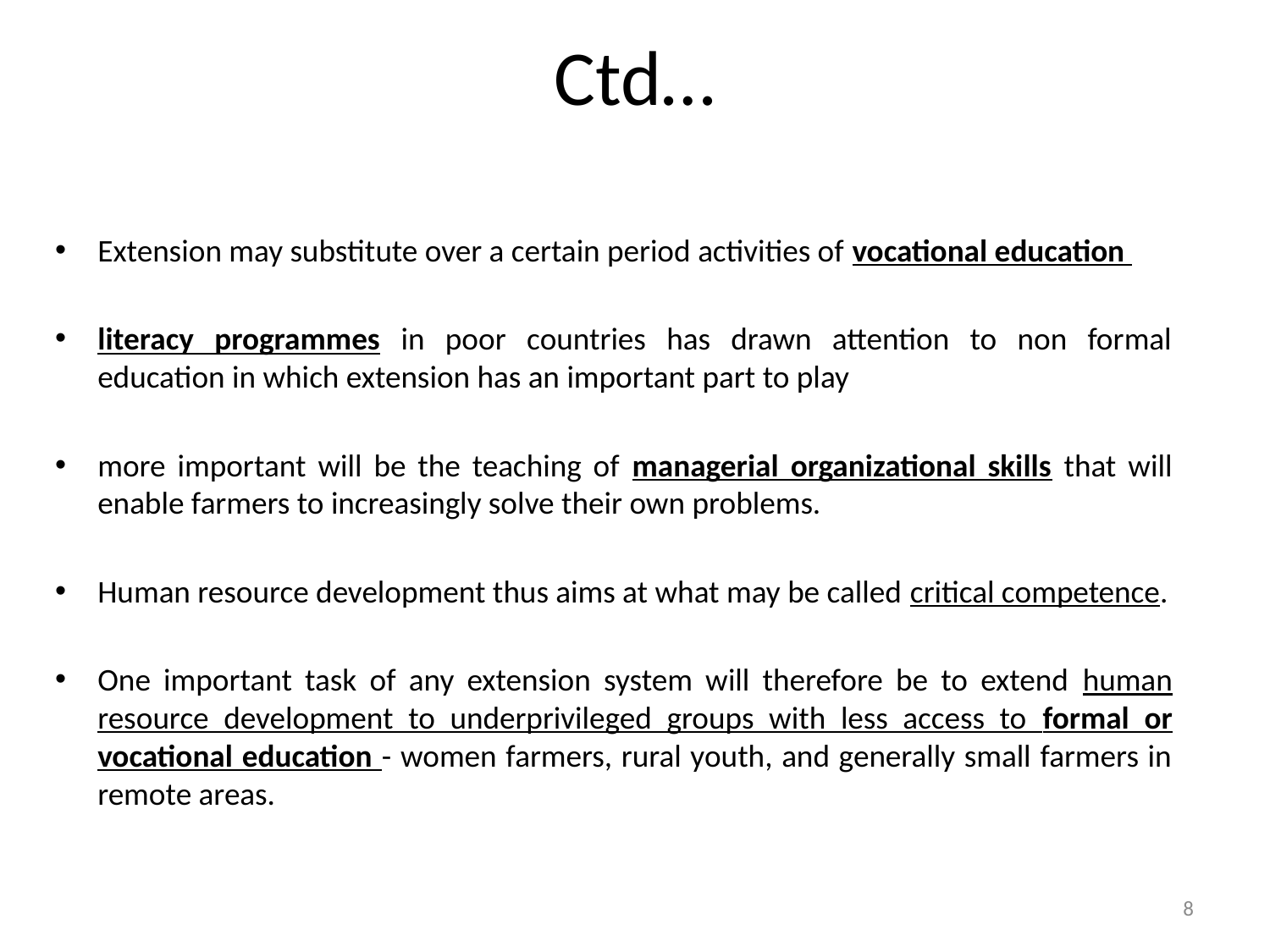

# Ctd…

Extension may substitute over a certain period activities of vocational education

literacy programmes in poor countries has drawn attention to non formal education in which extension has an important part to play

more important will be the teaching of managerial organizational skills that will enable farmers to increasingly solve their own problems.

Human resource development thus aims at what may be called critical competence.

One important task of any extension system will therefore be to extend human resource development to underprivileged groups with less access to formal or vocational education - women farmers, rural youth, and generally small farmers in remote areas.

8